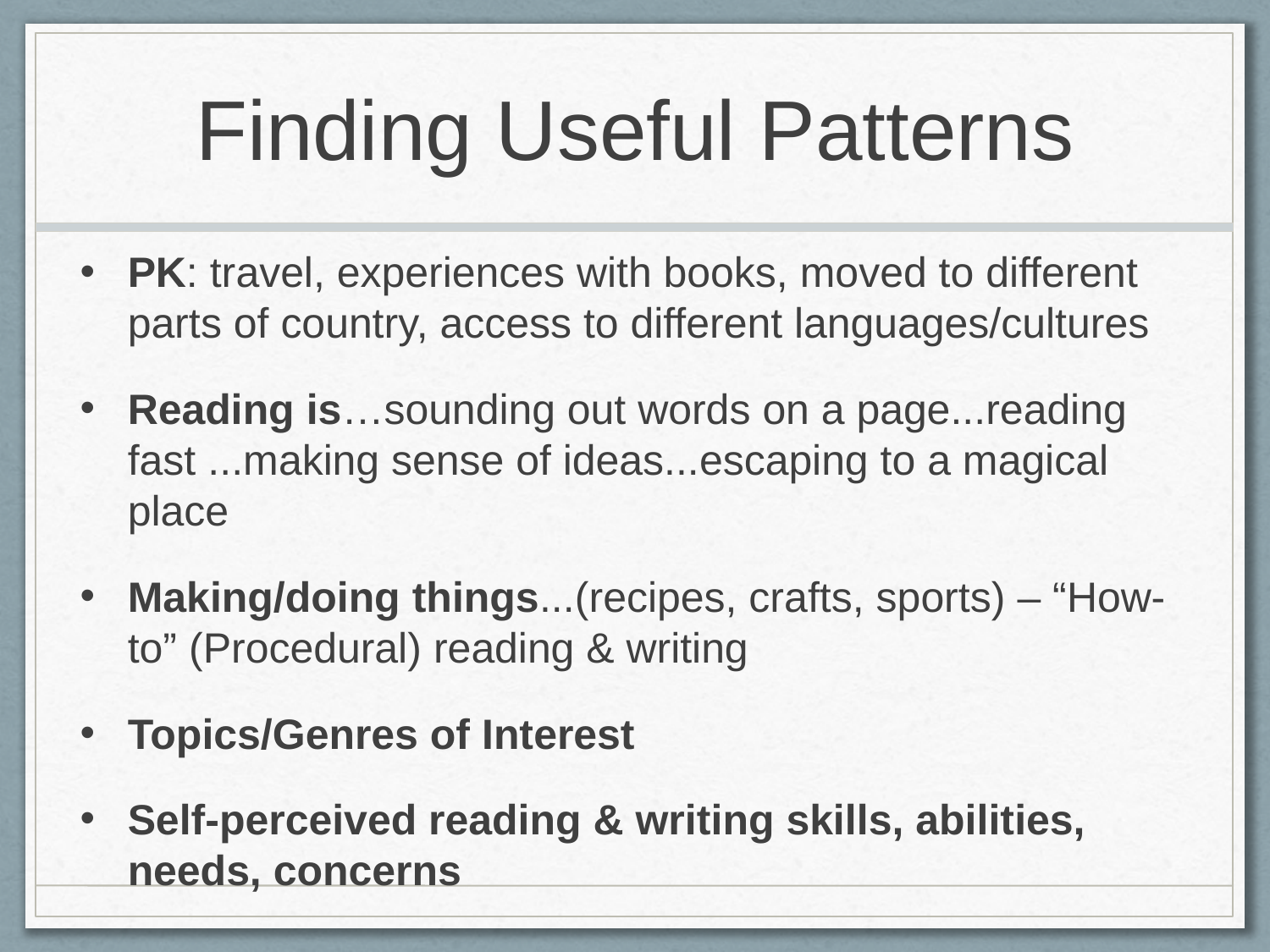

# Finding Useful Patterns
PK: travel, experiences with books, moved to different parts of country, access to different languages/cultures
Reading is…sounding out words on a page...reading fast ...making sense of ideas...escaping to a magical place
Making/doing things...(recipes, crafts, sports) – “How-to” (Procedural) reading & writing
Topics/Genres of Interest
Self-perceived reading & writing skills, abilities, needs, concerns